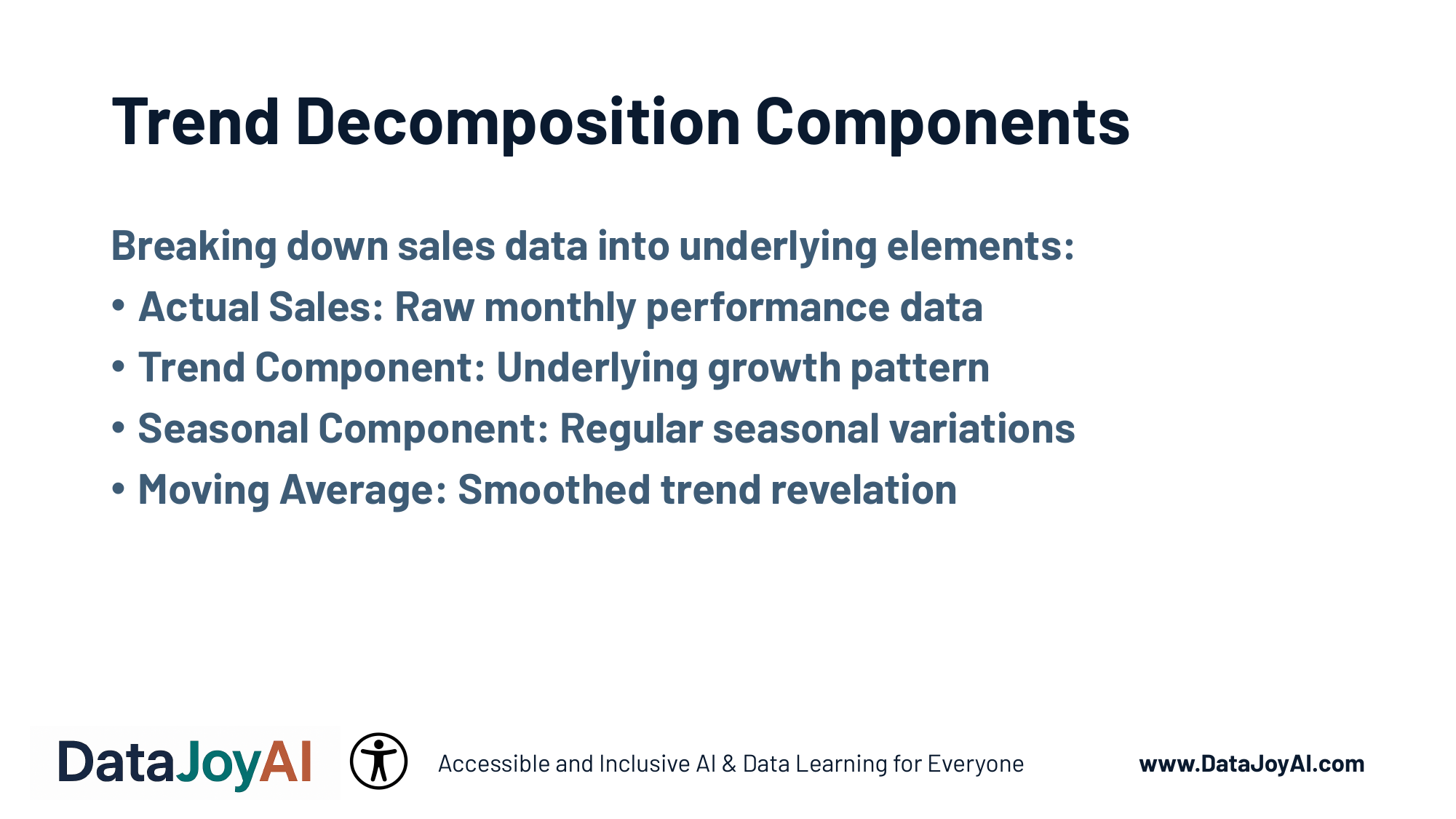

# Trend Decomposition Components
Breaking down sales data into underlying elements:
Actual Sales: Raw monthly performance data
Trend Component: Underlying growth pattern
Seasonal Component: Regular seasonal variations
Moving Average: Smoothed trend revelation